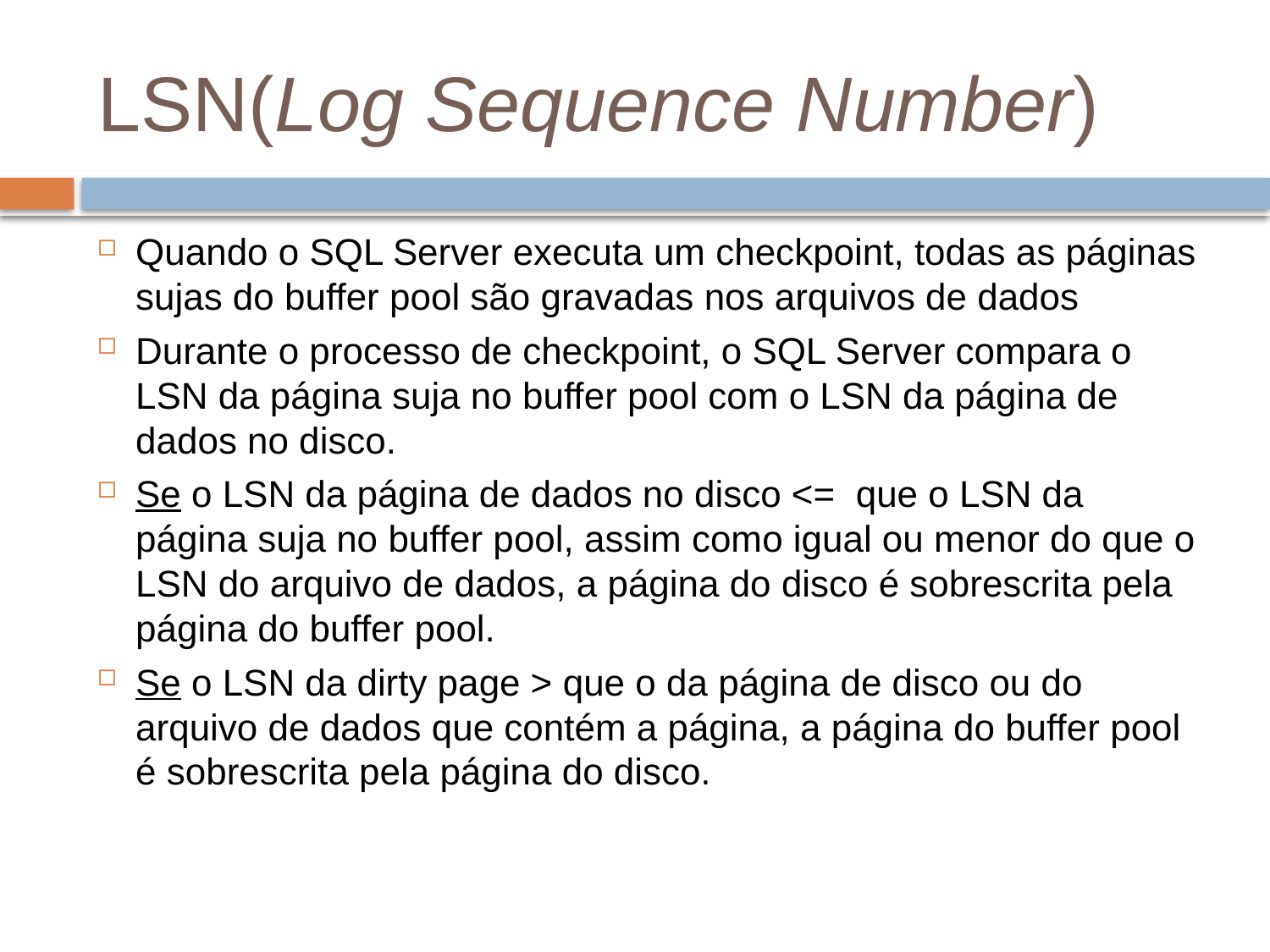

# LSN(Log Sequence Number)
Quando o SQL Server executa um checkpoint, todas as páginas sujas do buffer pool são gravadas nos arquivos de dados
Durante o processo de checkpoint, o SQL Server compara o LSN da página suja no buffer pool com o LSN da página de dados no disco.
Se o LSN da página de dados no disco <=  que o LSN da página suja no buffer pool, assim como igual ou menor do que o LSN do arquivo de dados, a página do disco é sobrescrita pela página do buffer pool.
Se o LSN da dirty page > que o da página de disco ou do arquivo de dados que contém a página, a página do buffer pool é sobrescrita pela página do disco.